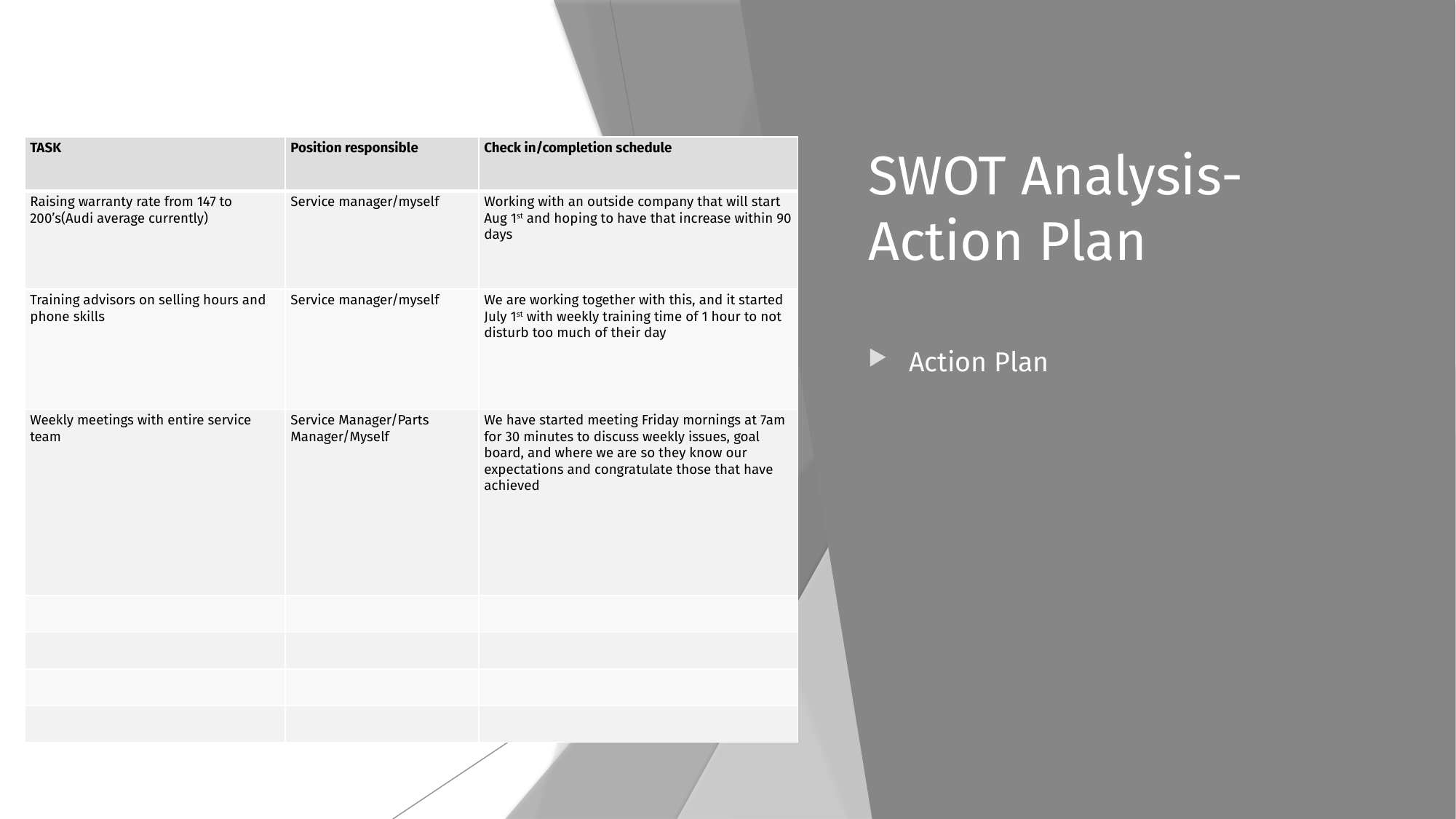

# SWOT Analysis- Action Plan
| TASK | Position responsible | Check in/completion schedule |
| --- | --- | --- |
| Raising warranty rate from 147 to 200’s(Audi average currently) | Service manager/myself | Working with an outside company that will start Aug 1st and hoping to have that increase within 90 days |
| Training advisors on selling hours and phone skills | Service manager/myself | We are working together with this, and it started July 1st with weekly training time of 1 hour to not disturb too much of their day |
| Weekly meetings with entire service team | Service Manager/Parts Manager/Myself | We have started meeting Friday mornings at 7am for 30 minutes to discuss weekly issues, goal board, and where we are so they know our expectations and congratulate those that have achieved |
|  |  |  |
|  |  |  |
|  |  |  |
|  |  |  |
Action Plan